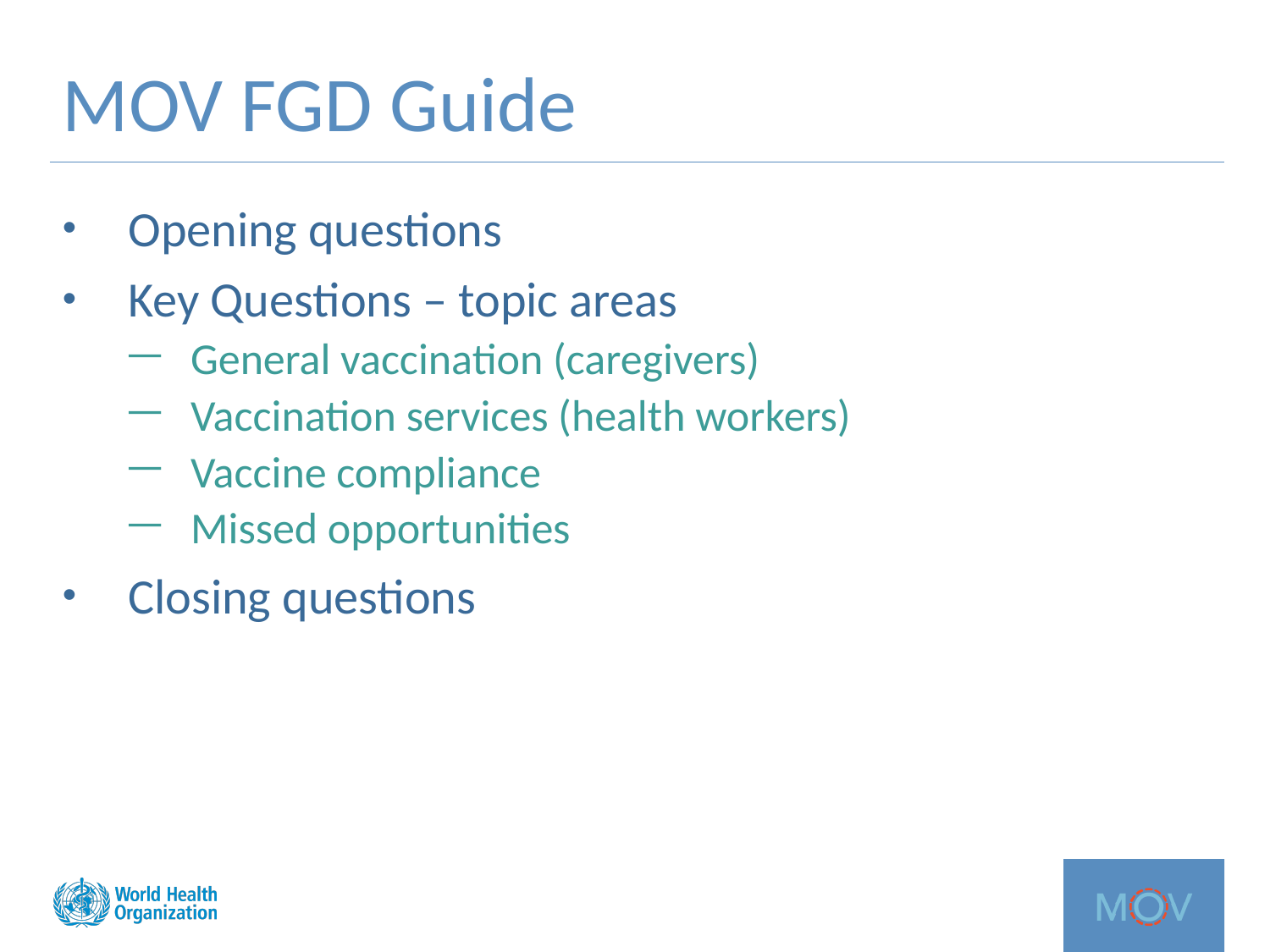

# MOV FGD Guide
Opening questions
Key Questions – topic areas
General vaccination (caregivers)
Vaccination services (health workers)
Vaccine compliance
Missed opportunities
Closing questions